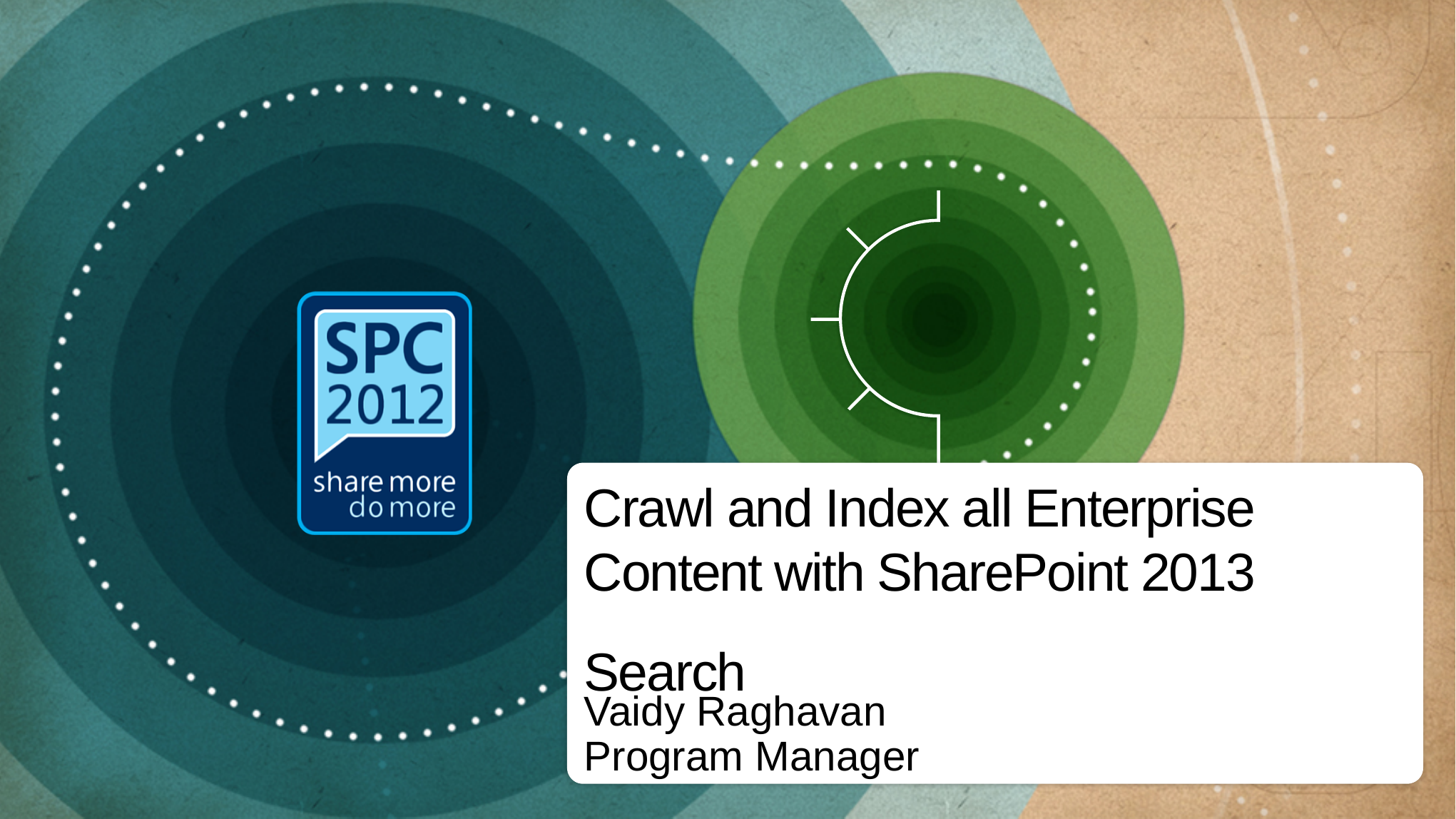

# Crawl and Index all Enterprise Content with SharePoint 2013 Search
Vaidy Raghavan
Program Manager